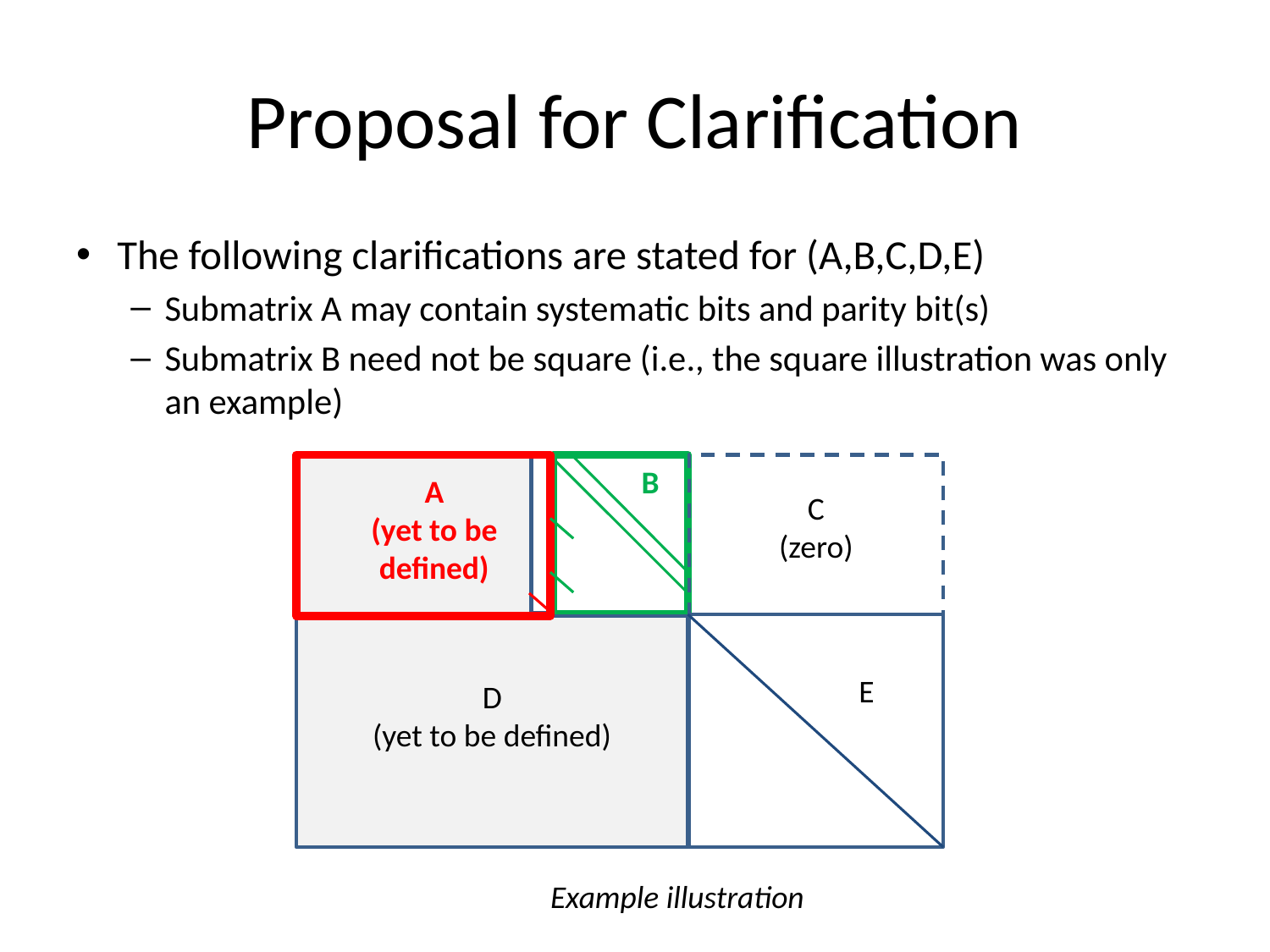

# Proposal for Clarification
The following clarifications are stated for (A,B,C,D,E)
Submatrix A may contain systematic bits and parity bit(s)
Submatrix B need not be square (i.e., the square illustration was only an example)

B
A
(yet to be defined)
C
(zero)

E
D
(yet to be defined)
Example illustration